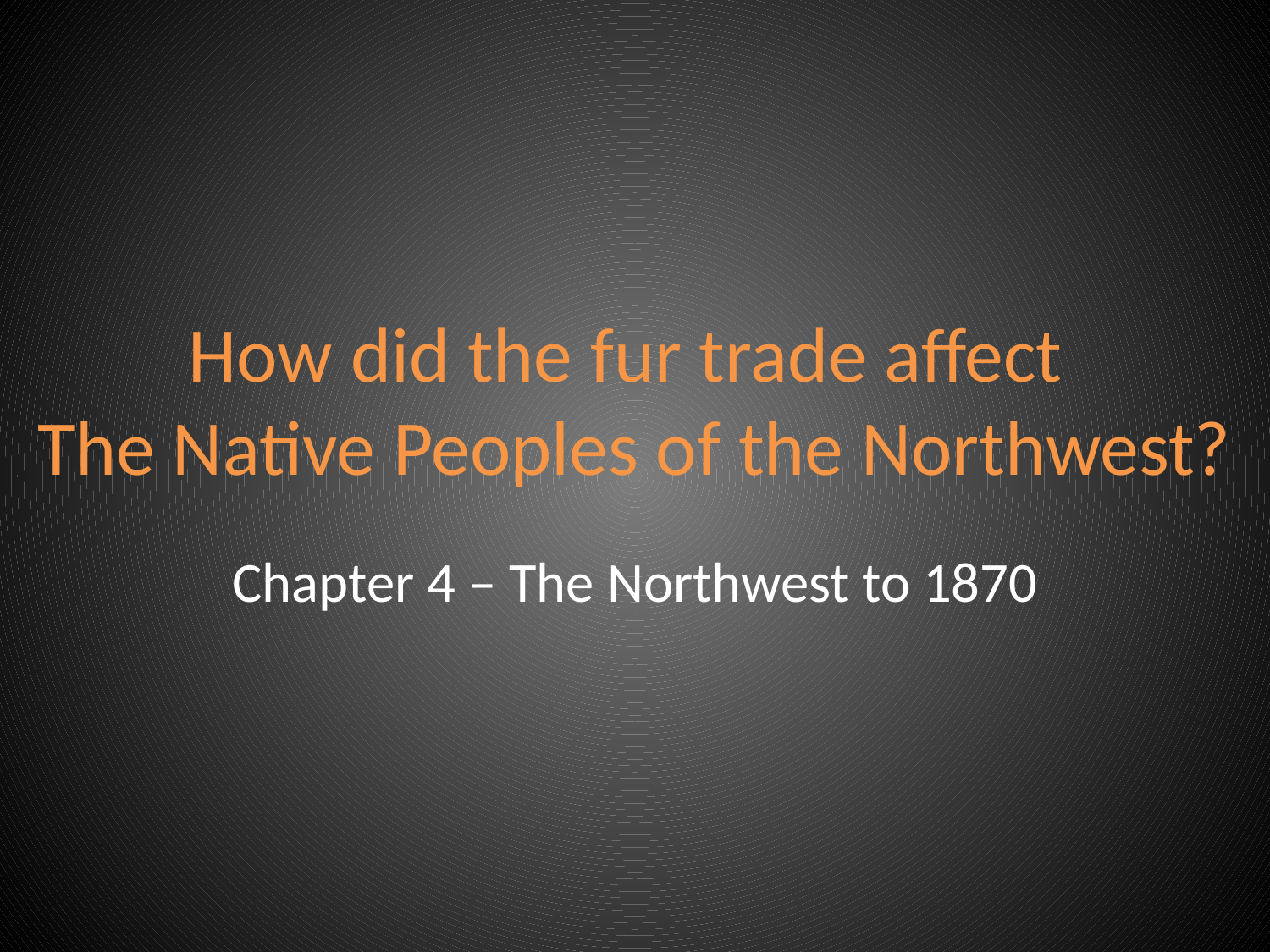

# How did the fur trade affect The Native Peoples of the Northwest?
Chapter 4 – The Northwest to 1870